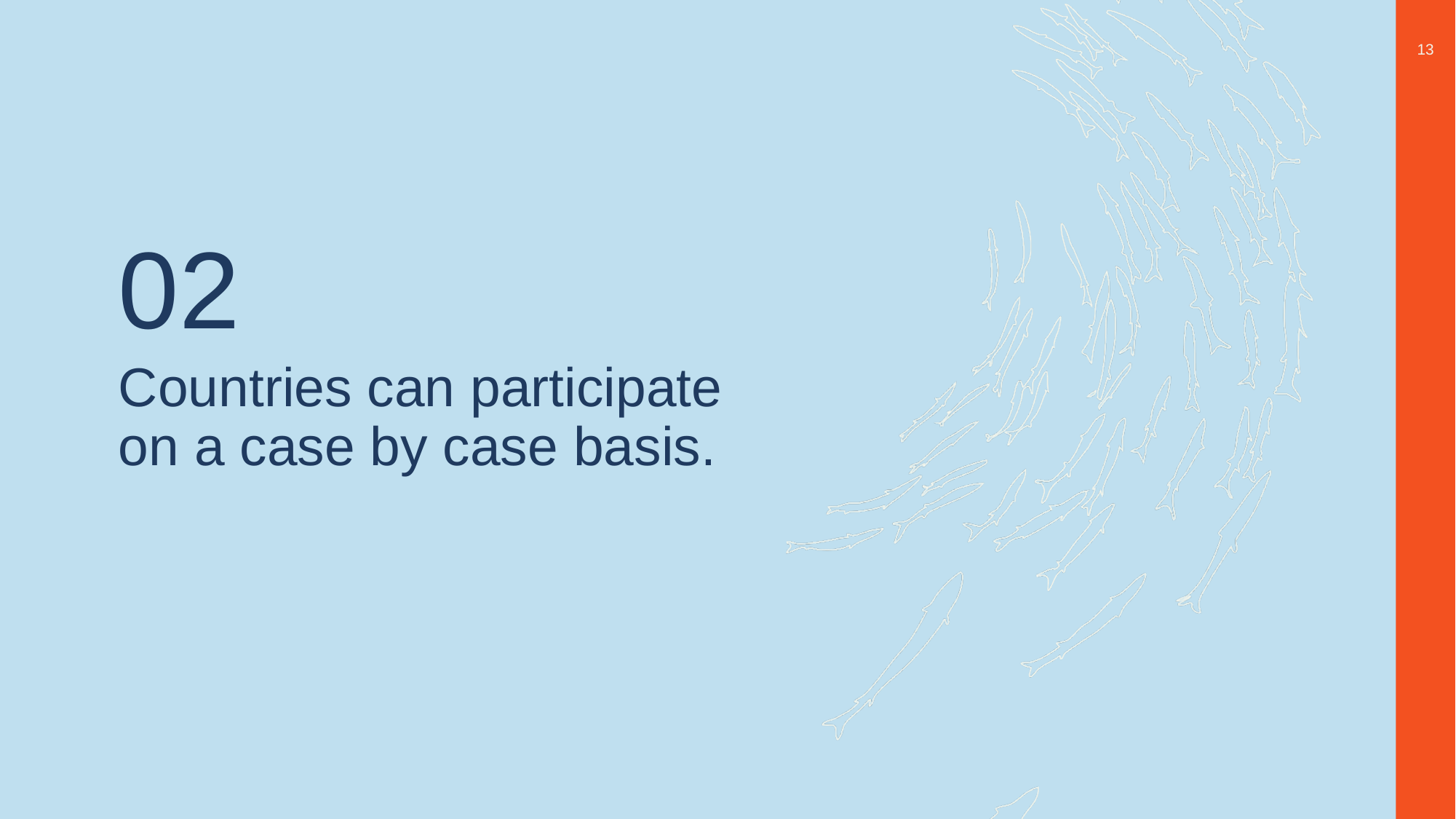

13
02
Countries can participate
on a case by case basis.